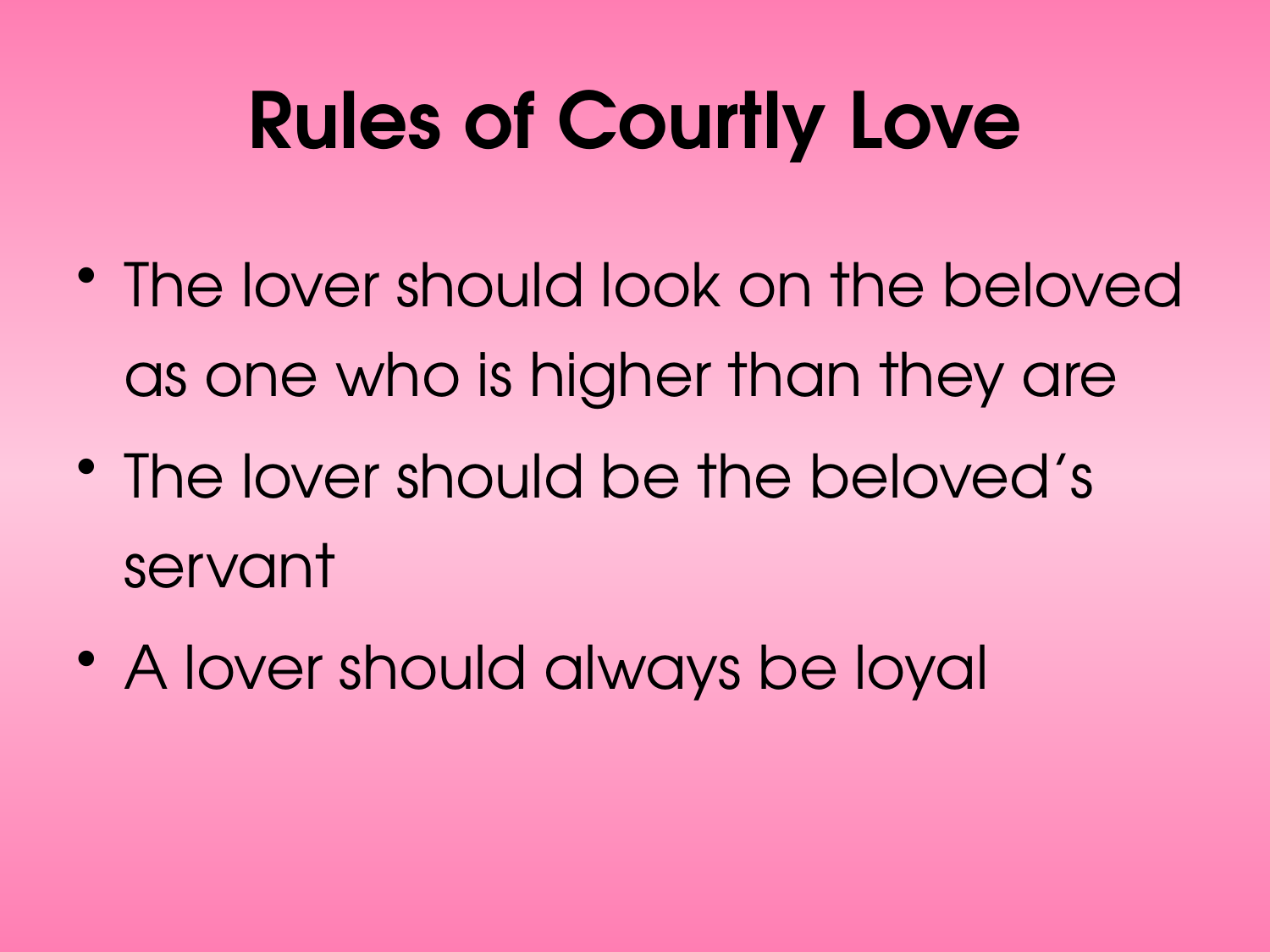

# Rules of Courtly Love
The lover should look on the beloved as one who is higher than they are
The lover should be the beloved’s servant
A lover should always be loyal